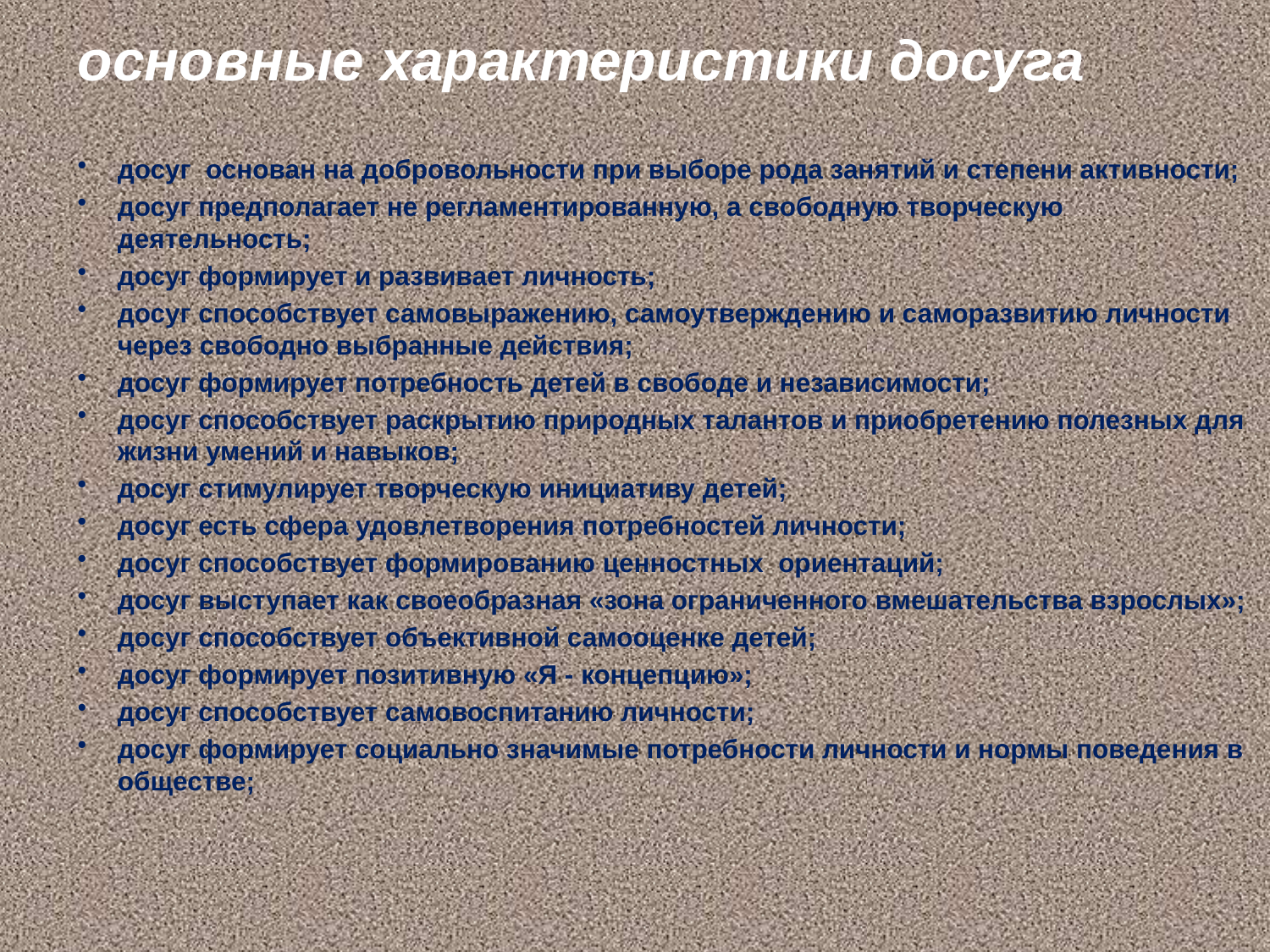

# основные характеристики досуга
досуг  основан на добровольности при выборе рода занятий и степени активности;
досуг предполагает не регламентированную, а свободную творческую деятельность;
досуг формирует и развивает личность;
досуг способствует самовыражению, самоутверждению и саморазвитию личности через свободно выбранные действия;
досуг формирует потребность детей в свободе и независимости;
досуг способствует раскрытию природных талантов и приобретению полезных для жизни умений и навыков;
досуг стимулирует творческую инициативу детей;
досуг есть сфера удовлетворения потребностей личности;
досуг способствует формированию ценностных  ориентаций;
досуг выступает как своеобразная «зона ограниченного вмешательства взрослых»;
досуг способствует объективной самооценке детей;
досуг формирует позитивную «Я - концепцию»;
досуг способствует самовоспитанию личности;
досуг формирует социально значимые потребности личности и нормы поведения в обществе;